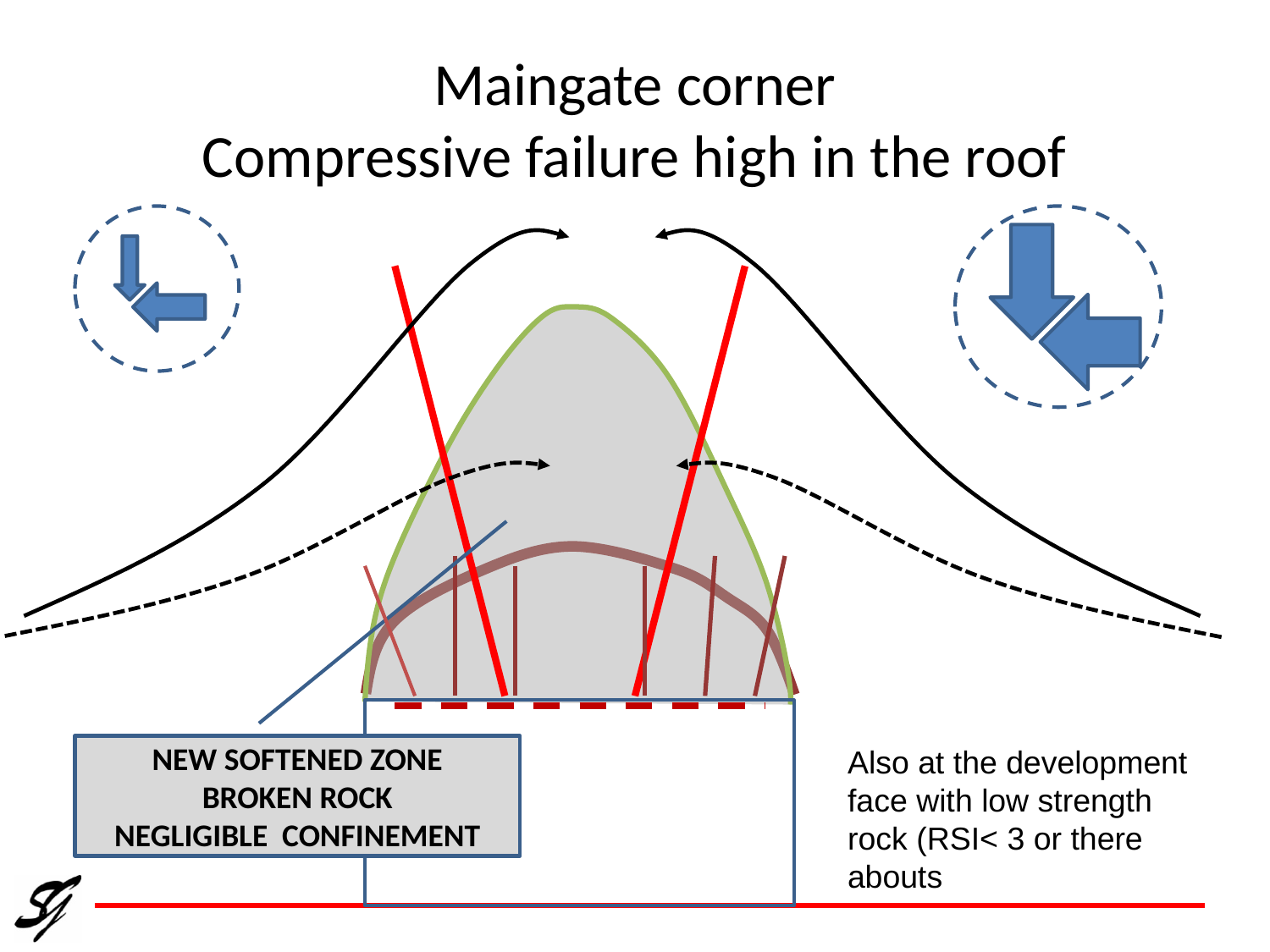

# Maingate corner Compressive failure high in the roof

NEW SOFTENED ZONE
BROKEN ROCK
NEGLIGIBLE  CONFINEMENT
Also at the development face with low strength rock (RSI< 3 or there abouts